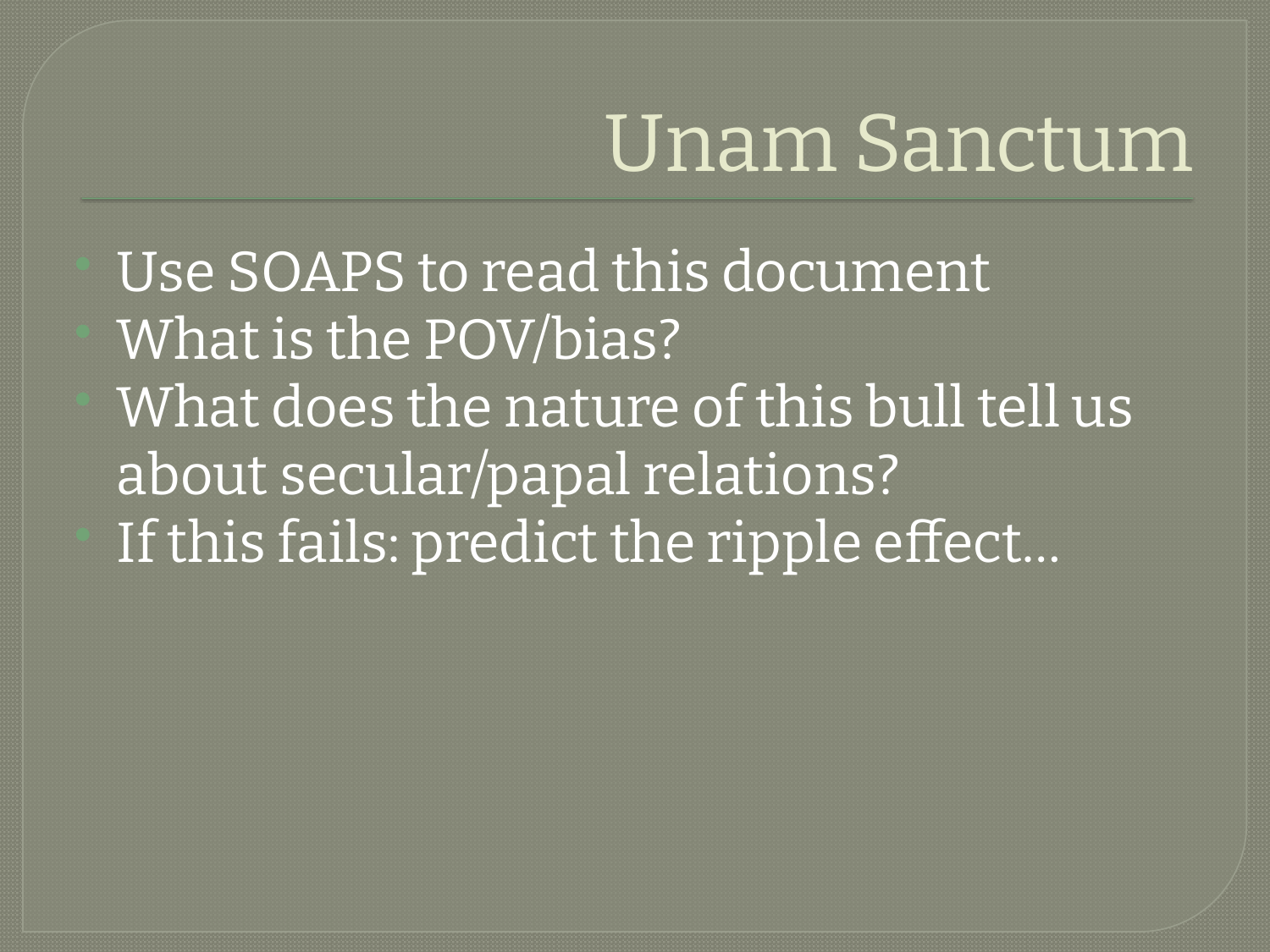

# Unam Sanctum
Use SOAPS to read this document
What is the POV/bias?
What does the nature of this bull tell us about secular/papal relations?
If this fails: predict the ripple effect…